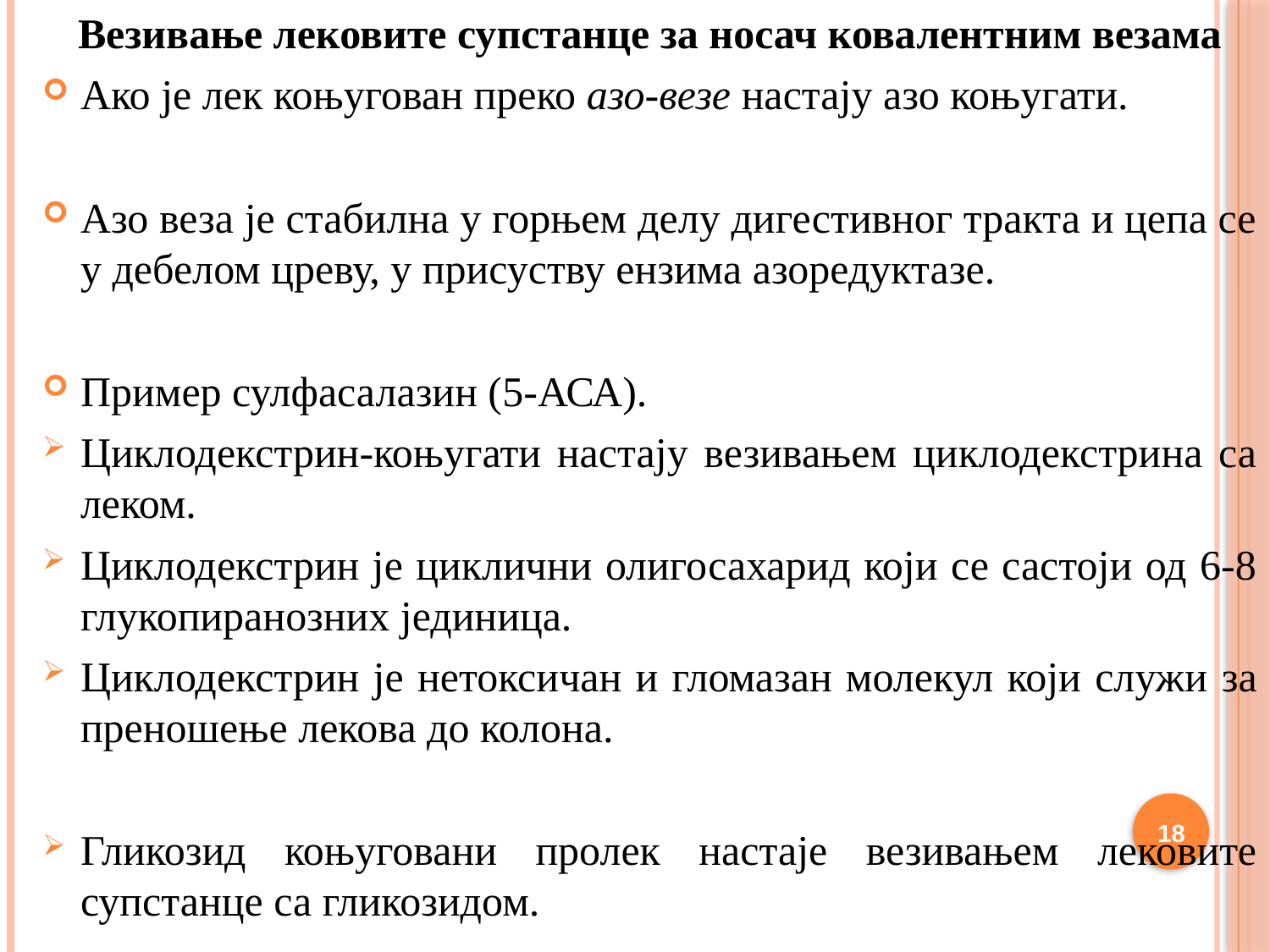

Везивање лековите супстанце за носач ковалентним везама
Ако је лек коњугован преко азо-везе настају азо коњугати.

Азо веза је стабилна у горњем делу дигестивног тракта и цепа се у дебелом цреву, у присуству ензима азоредуктазе.

Пример сулфасалазин (5-АСА).
Циклодекстрин-коњугати настају везивањем циклодекстрина са леком.
Циклодекстрин је циклични олигосахарид који се састоји од 6-8 глукопиранозних јединица.
Циклодекстрин је нетоксичан и гломазан молекул који служи за преношење лекова до колона.

Гликозид коњуговани пролек настаје везивањем лековите супстанце са гликозидом.
18